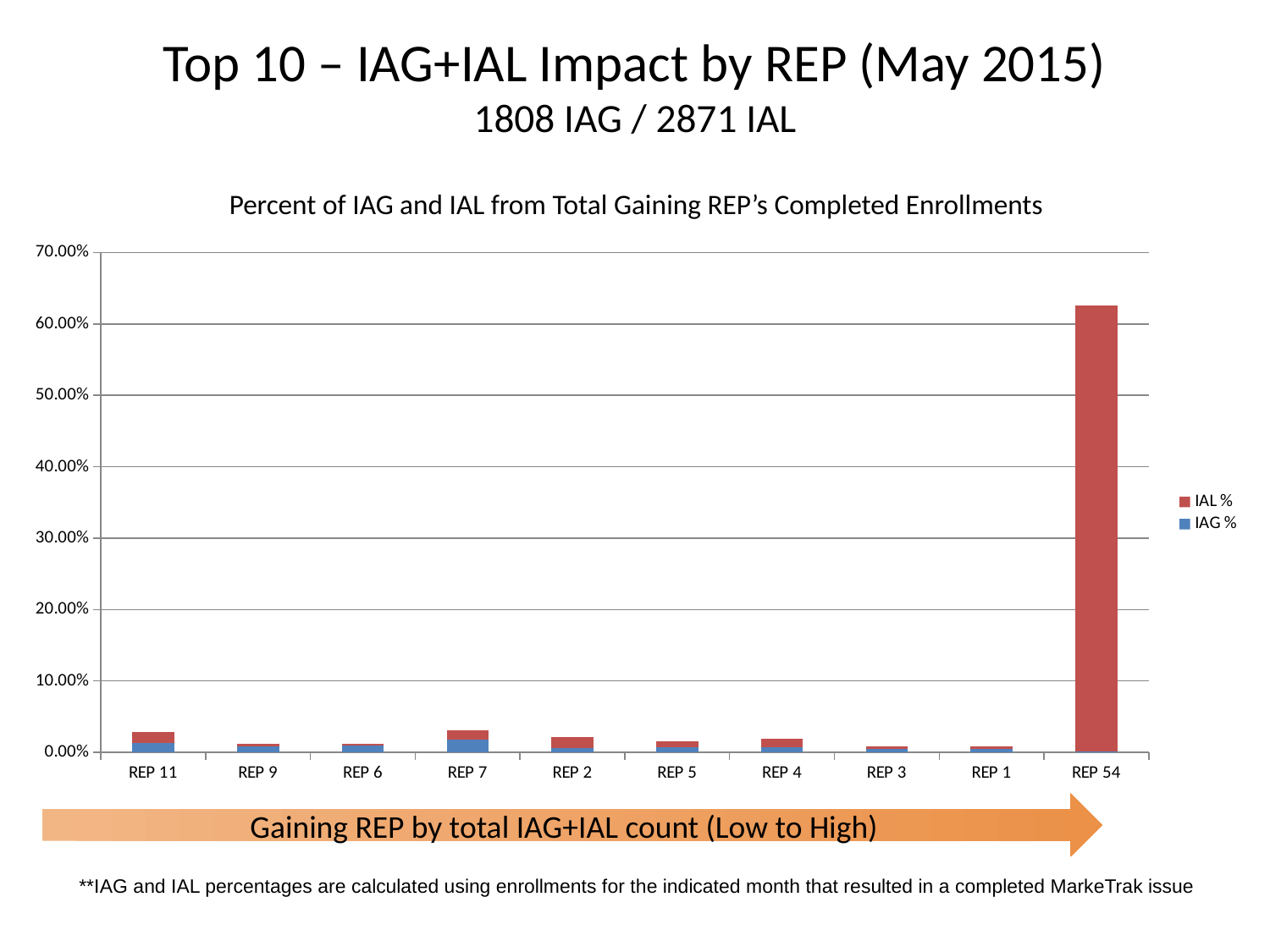

# Top 10 – IAG+IAL Impact by REP (May 2015) 1808 IAG / 2871 IAL
Percent of IAG and IAL from Total Gaining REP’s Completed Enrollments

### Chart

| Category | IAG % | IAL % |
|---|---|---|
| REP 11 | 0.0135914332784184 | 0.0152388797364085 |
| REP 9 | 0.008 | 0.00443243243243243 |
| REP 6 | 0.00928150251146538 | 0.00229307709106791 |
| REP 7 | 0.0175651938927172 | 0.0135116876097824 |
| REP 2 | 0.00622332859174964 | 0.0149359886201991 |
| REP 5 | 0.00740328416365154 | 0.00784859448928472 |
| REP 4 | 0.00751032669921141 | 0.0113280761046438 |
| REP 3 | 0.00518659830690354 | 0.00306029172131473 |
| REP 1 | 0.00525815401928636 | 0.0031820563068744 |
| REP 54 | 0.00122599100939926 | 0.624846751123825 |
Gaining REP by total IAG+IAL count (Low to High)
**IAG and IAL percentages are calculated using enrollments for the indicated month that resulted in a completed MarkeTrak issue